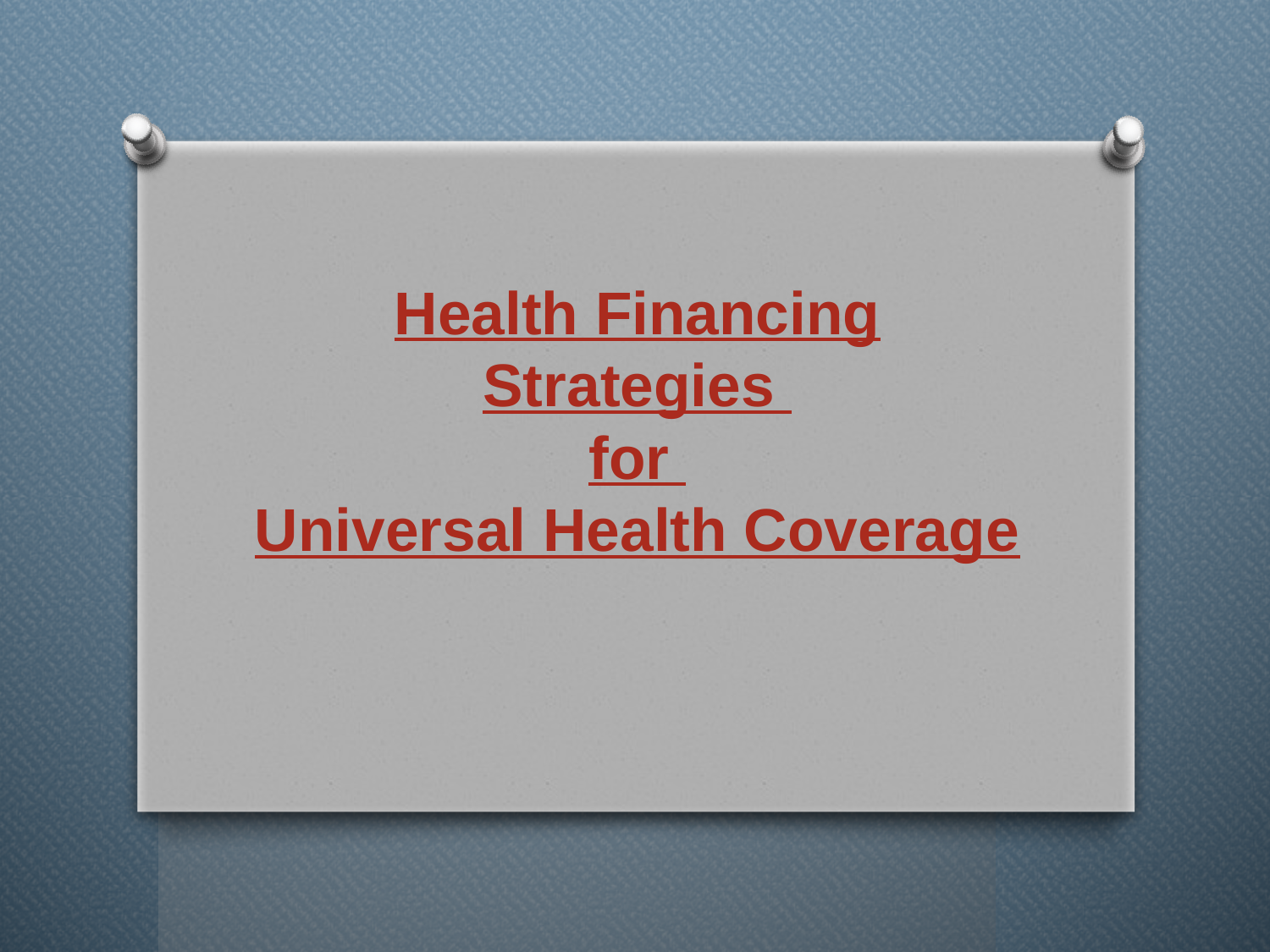

# Health Financing Strategies for Universal Health Coverage